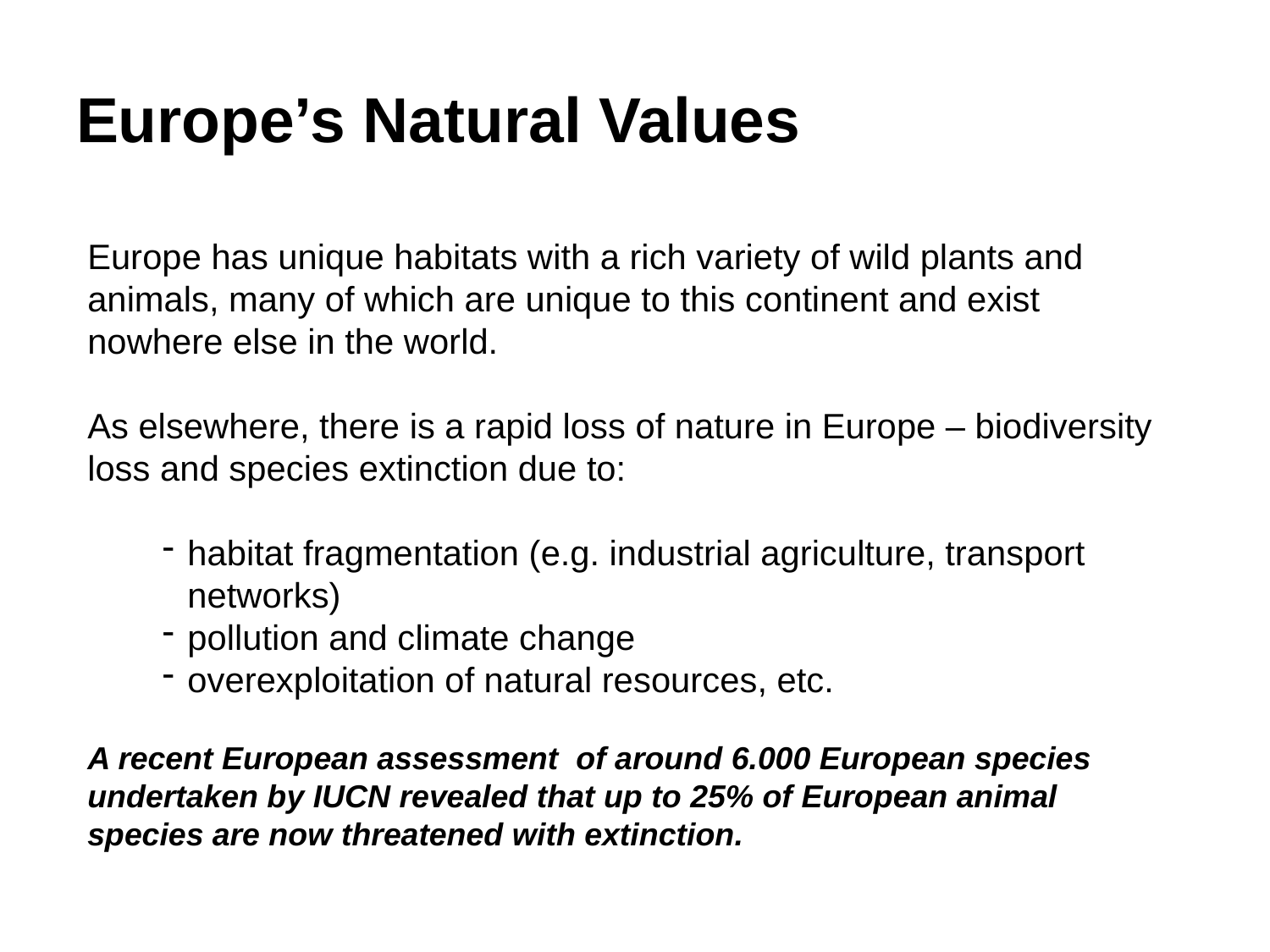

# Europe’s Natural Values
Europe has unique habitats with a rich variety of wild plants and animals, many of which are unique to this continent and exist nowhere else in the world.

As elsewhere, there is a rapid loss of nature in Europe – biodiversity loss and species extinction due to:

habitat fragmentation (e.g. industrial agriculture, transport networks)
pollution and climate change
overexploitation of natural resources, etc.

A recent European assessment  of around 6.000 European species undertaken by IUCN revealed that up to 25% of European animal species are now threatened with extinction.